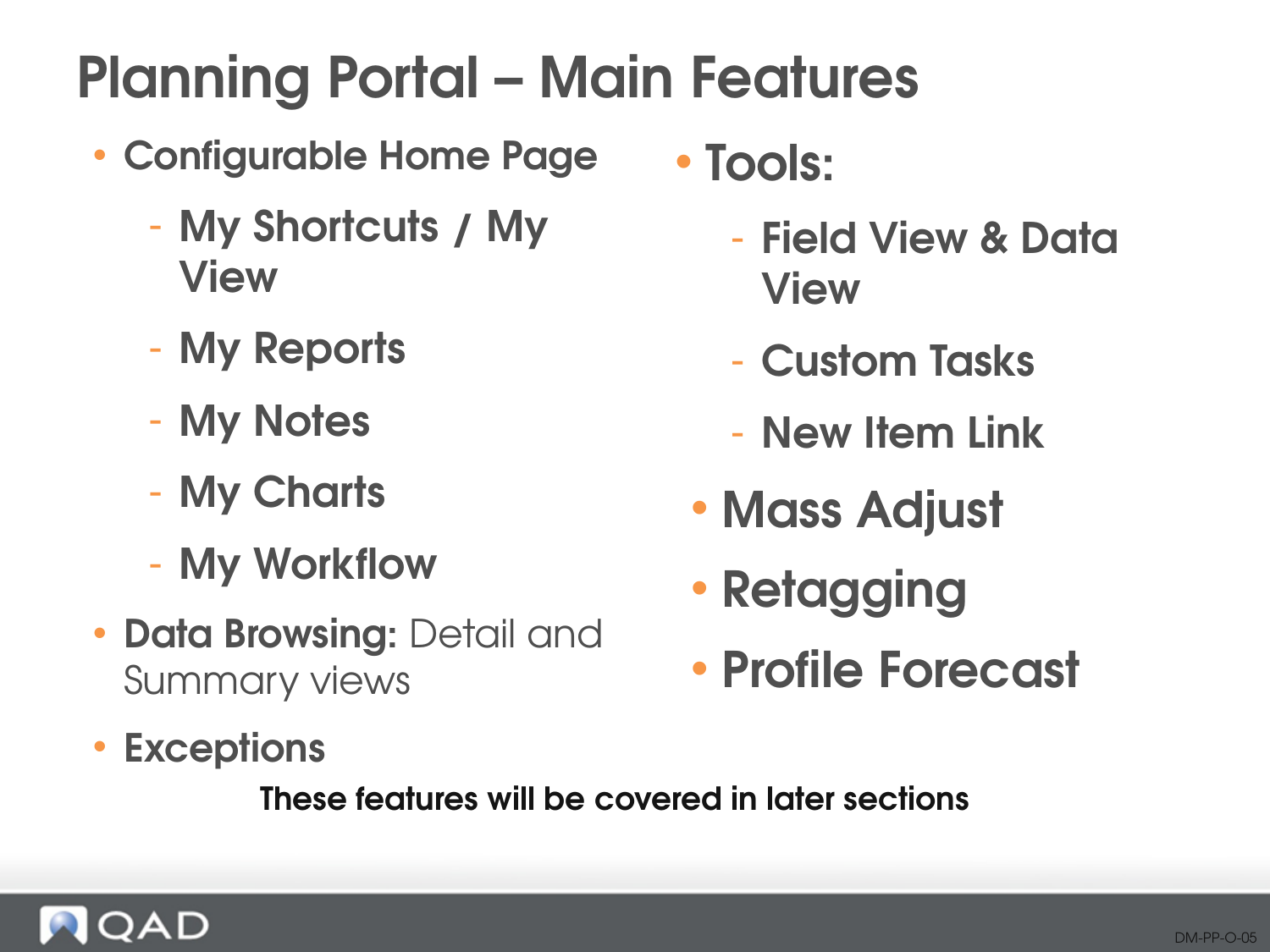

# Planning Portal – Main Features
Configurable Home Page
My Shortcuts / My View
My Reports
My Notes
My Charts
My Workflow
Data Browsing: Detail and Summary views
Exceptions
Tools:
Field View & Data View
Custom Tasks
New Item Link
Mass Adjust
Retagging
Profile Forecast

These features will be covered in later sections
DM-PP-O-05